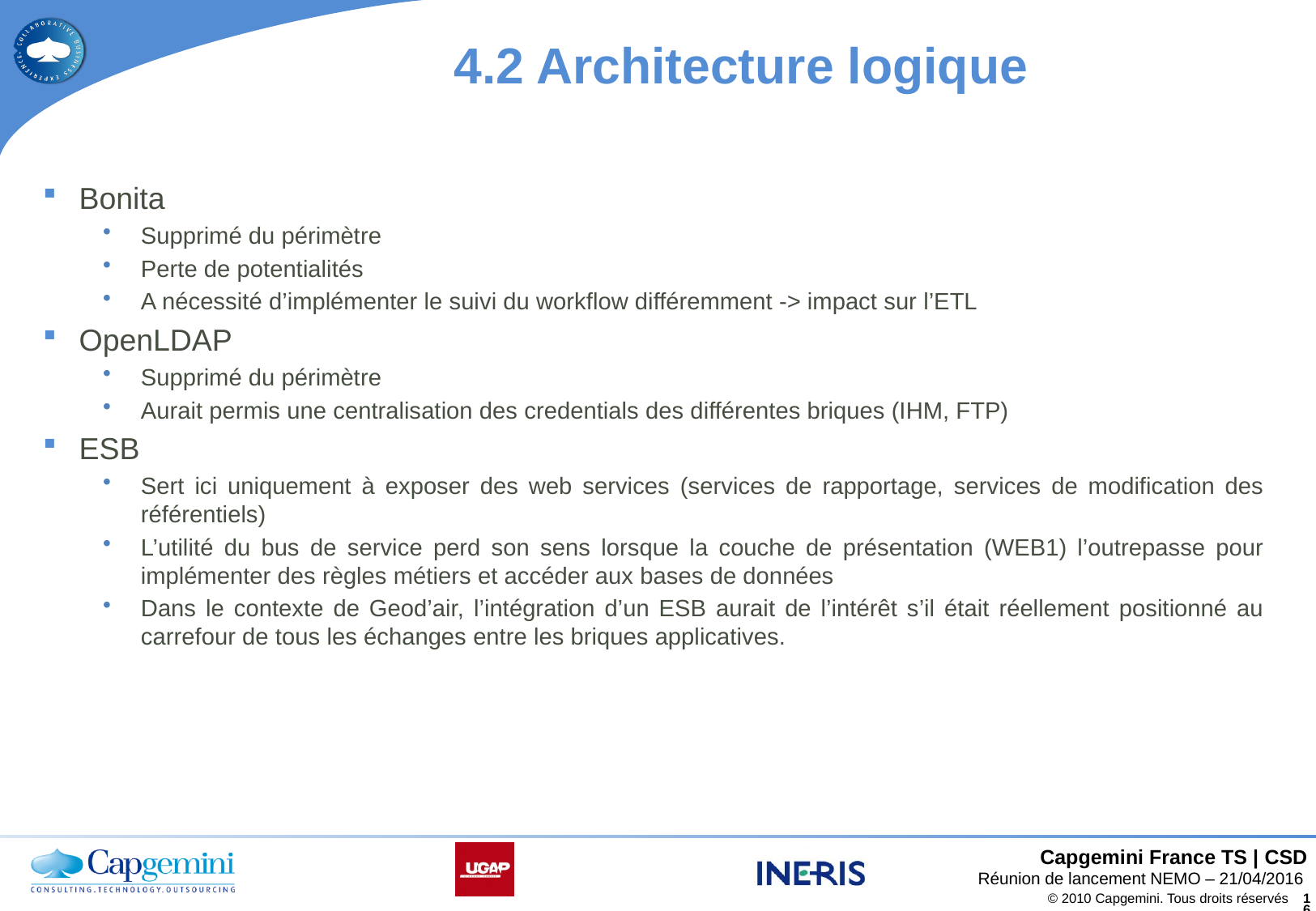

# 4.2 Architecture logique
Bonita
Supprimé du périmètre
Perte de potentialités
A nécessité d’implémenter le suivi du workflow différemment -> impact sur l’ETL
OpenLDAP
Supprimé du périmètre
Aurait permis une centralisation des credentials des différentes briques (IHM, FTP)
ESB
Sert ici uniquement à exposer des web services (services de rapportage, services de modification des référentiels)
L’utilité du bus de service perd son sens lorsque la couche de présentation (WEB1) l’outrepasse pour implémenter des règles métiers et accéder aux bases de données
Dans le contexte de Geod’air, l’intégration d’un ESB aurait de l’intérêt s’il était réellement positionné au carrefour de tous les échanges entre les briques applicatives.
Réunion de lancement NEMO – 21/04/2016
© 2010 Capgemini. Tous droits réservés
16